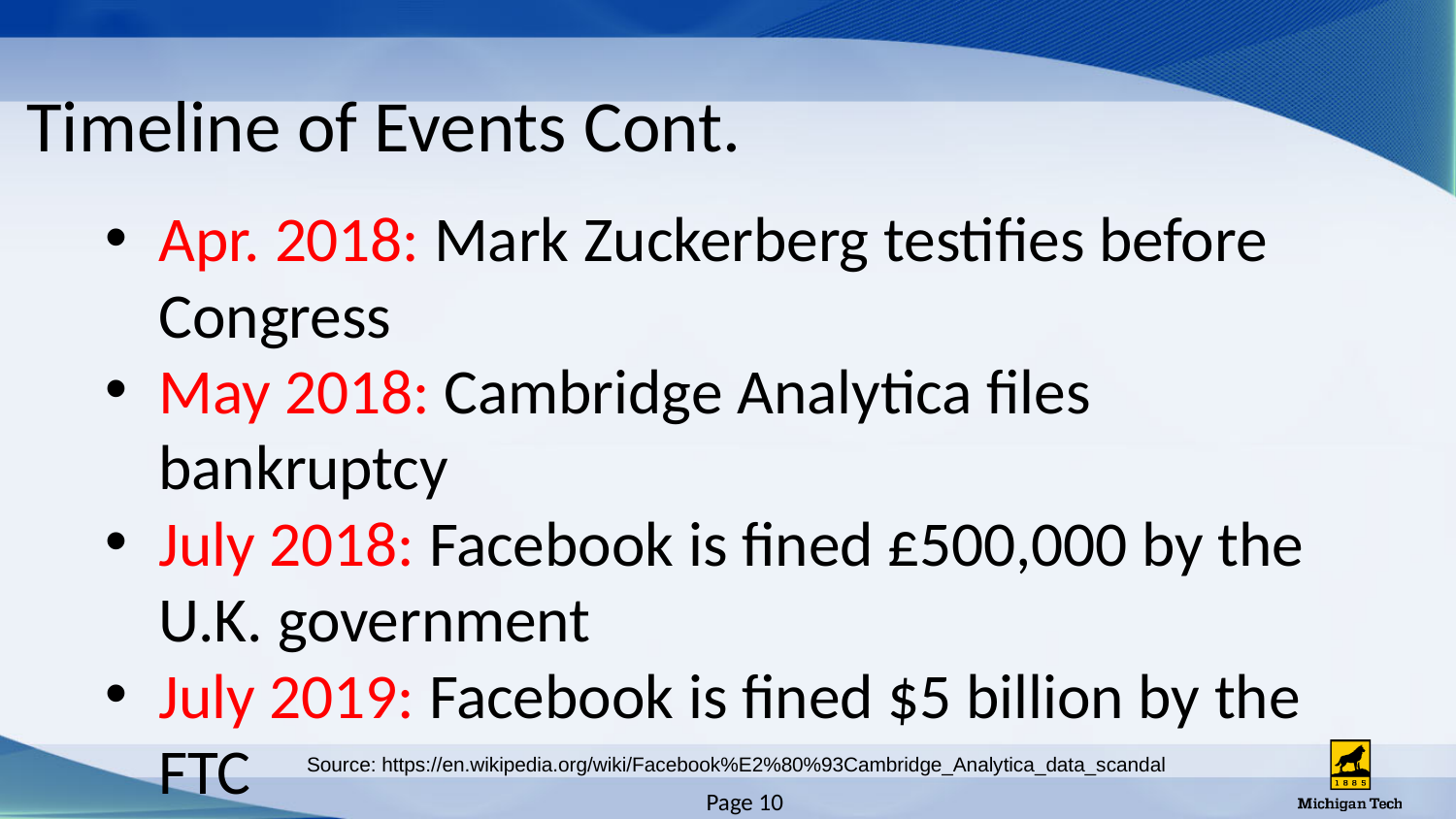

# Timeline of Events Cont.
Apr. 2018: Mark Zuckerberg testifies before Congress
May 2018: Cambridge Analytica files bankruptcy
July 2018: Facebook is fined £500,000 by the U.K. government
July 2019: Facebook is fined $5 billion by the FTC
Source: https://en.wikipedia.org/wiki/Facebook%E2%80%93Cambridge_Analytica_data_scandal